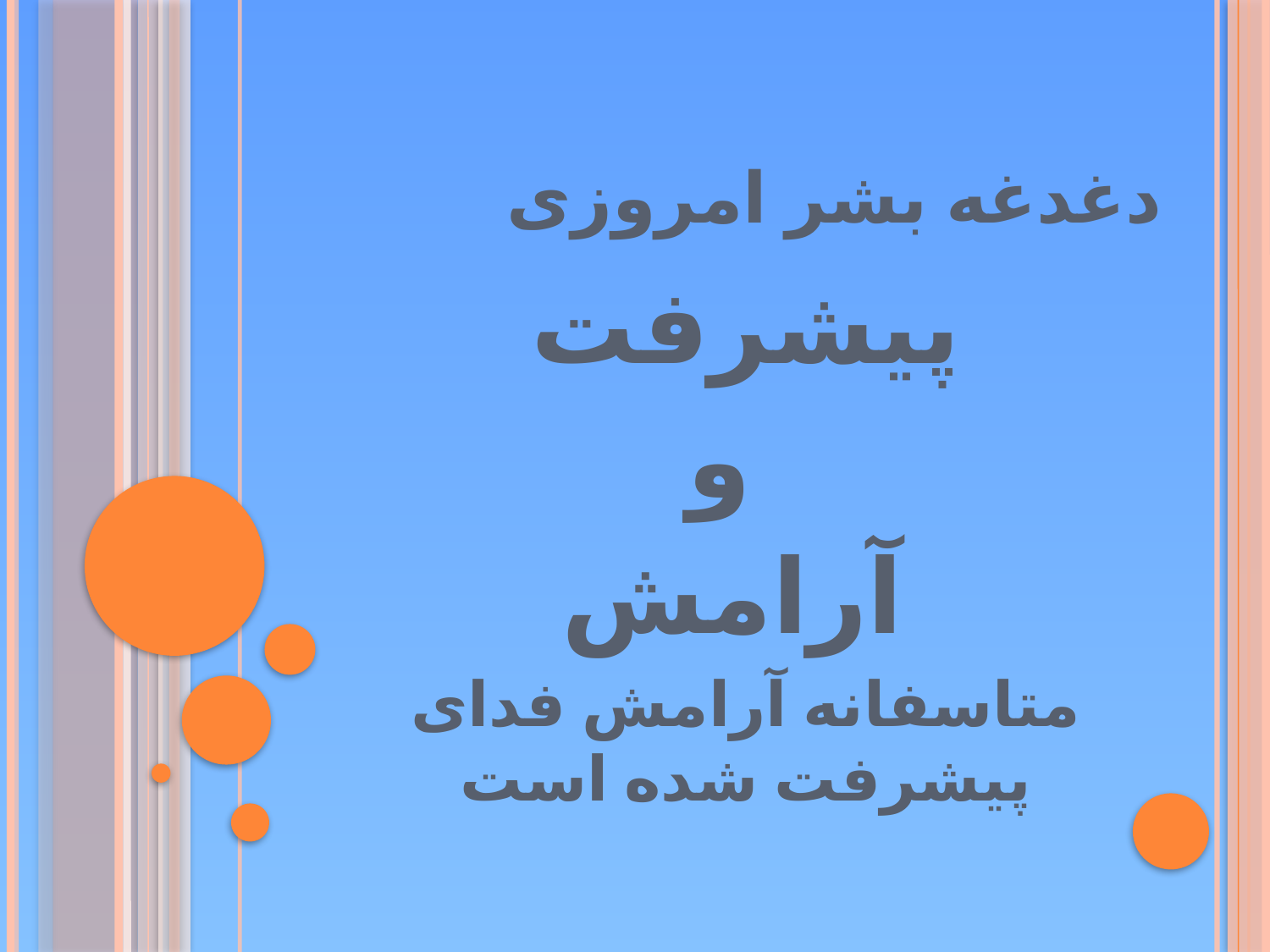

# دغدغه بشر امروزی
پیشرفت
و
آرامش
متاسفانه آرامش فدای پیشرفت شده است